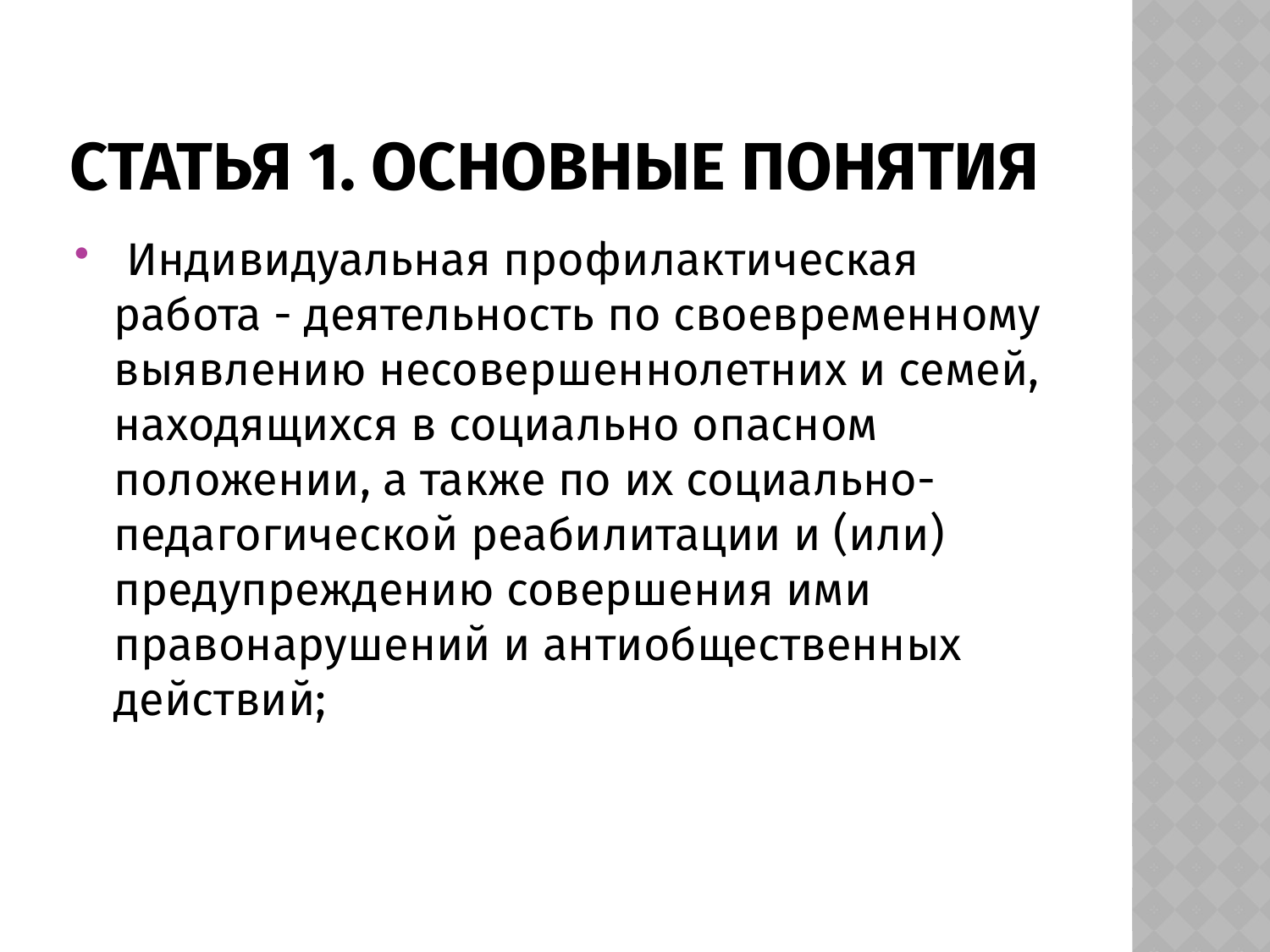

# Статья 1. Основные понятия
 Индивидуальная профилактическая работа - деятельность по своевременному выявлению несовершеннолетних и семей, находящихся в социально опасном положении, а также по их социально-педагогической реабилитации и (или) предупреждению совершения ими правонарушений и антиобщественных действий;